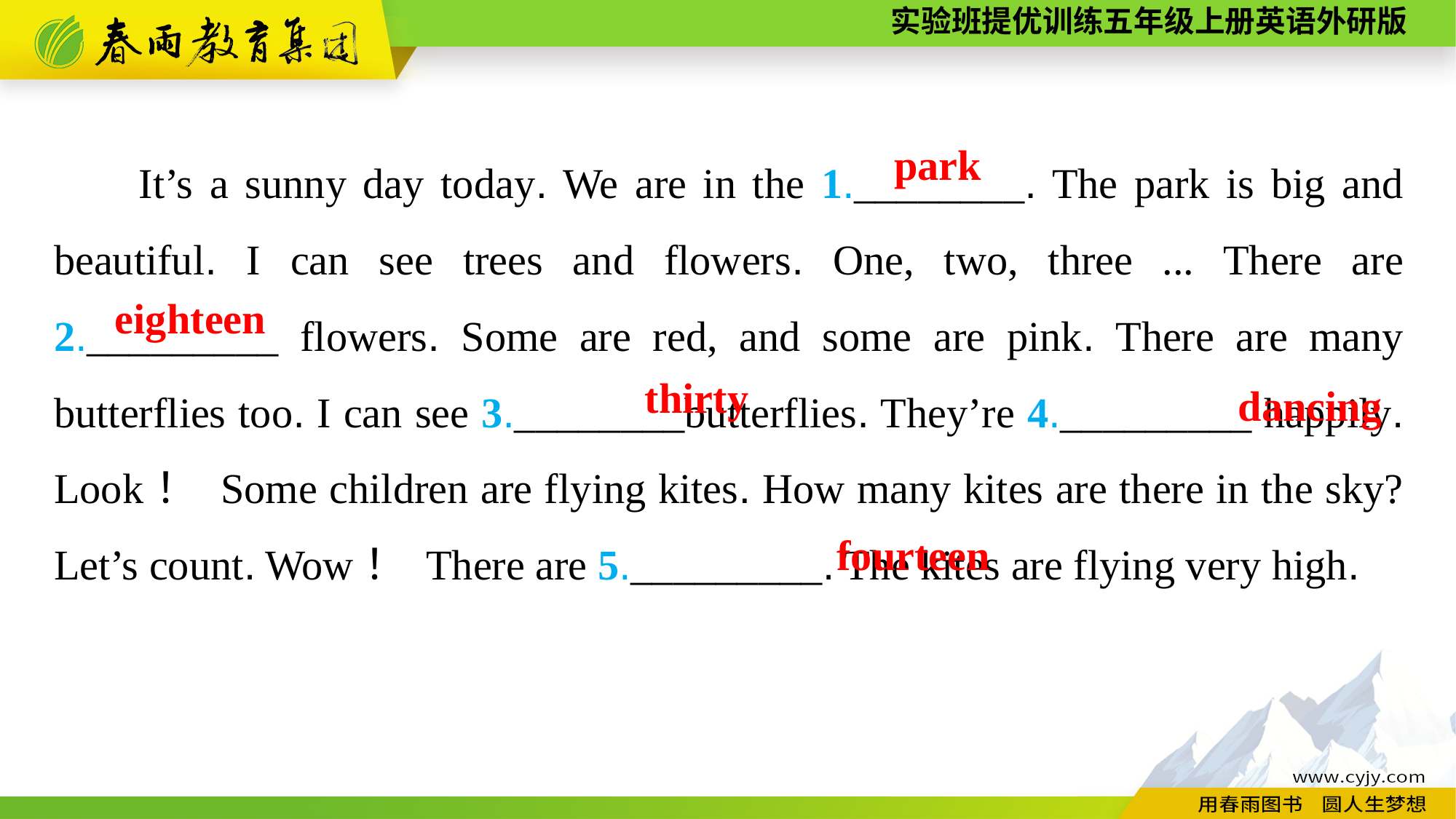

It’s a sunny day today. We are in the 1.________. The park is big and beautiful. I can see trees and flowers. One, two, three ... There are 2._________ flowers. Some are red, and some are pink. There are many butterflies too. I can see 3.________butterflies. They’re 4._________ happily. Look！ Some children are flying kites. How many kites are there in the sky? Let’s count. Wow！ There are 5._________. The kites are flying very high.
park
eighteen
dancing
thirty
fourteen